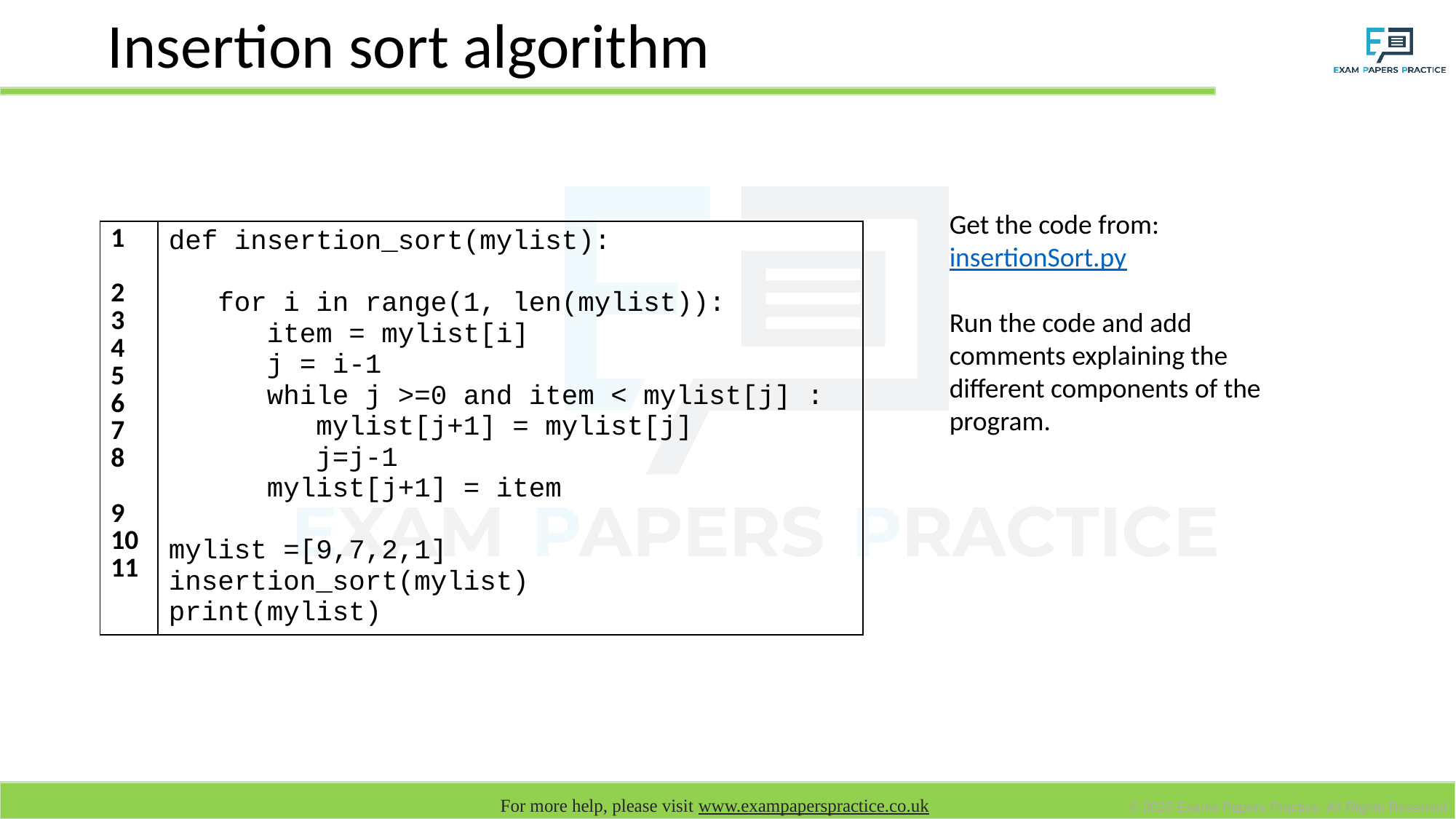

# Insertion sort algorithm
Get the code from:
insertionSort.py

Run the code and add comments explaining the different components of the program.
| 1 2 3 4 5 6 7 8 9 10 11 | def insertion\_sort(mylist): for i in range(1, len(mylist)): item = mylist[i] j = i-1 while j >=0 and item < mylist[j] : mylist[j+1] = mylist[j] j=j-1 mylist[j+1] = item mylist =[9,7,2,1] insertion\_sort(mylist) print(mylist) |
| --- | --- |